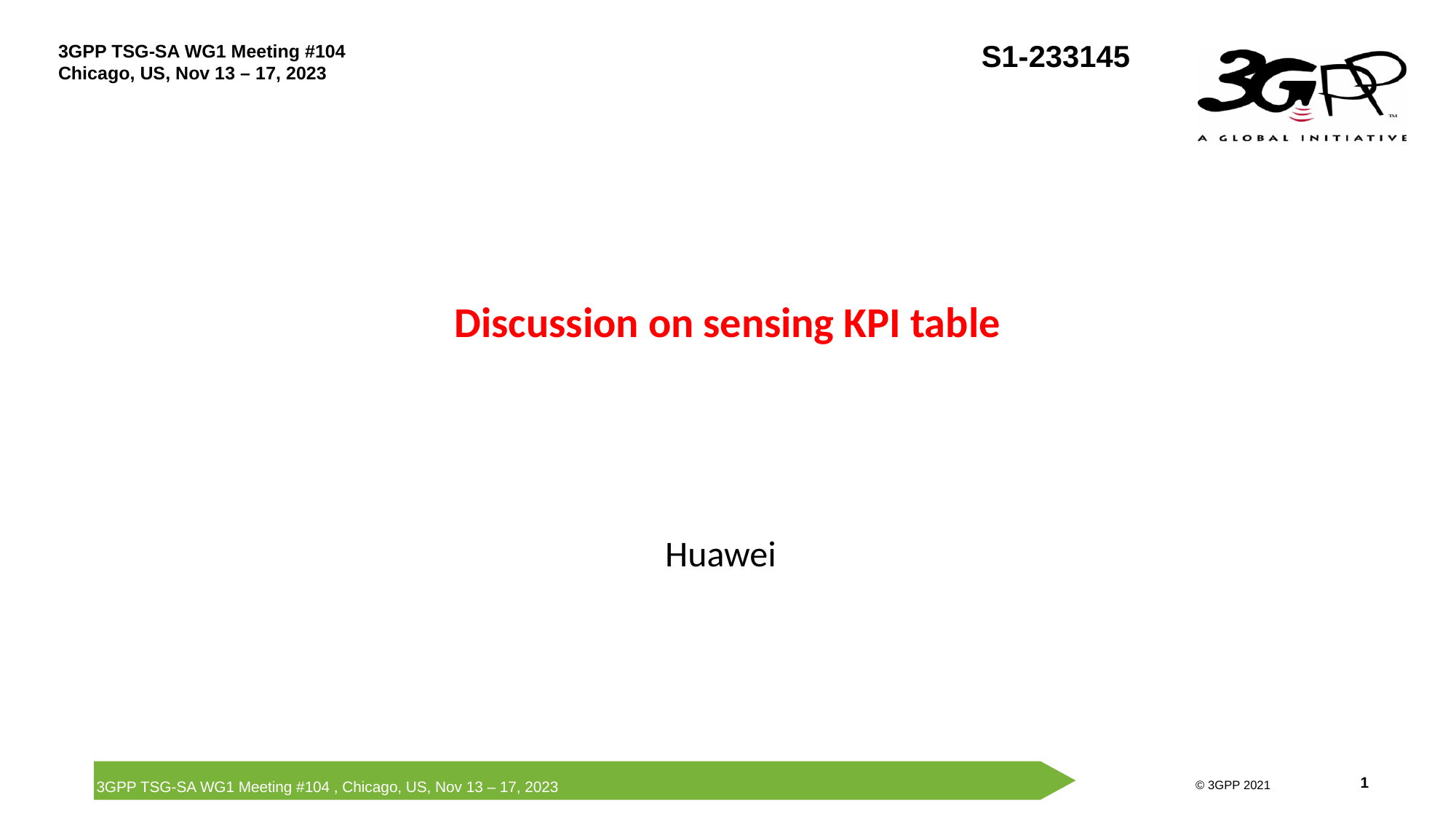

S1-233145
# Discussion on sensing KPI table
Huawei